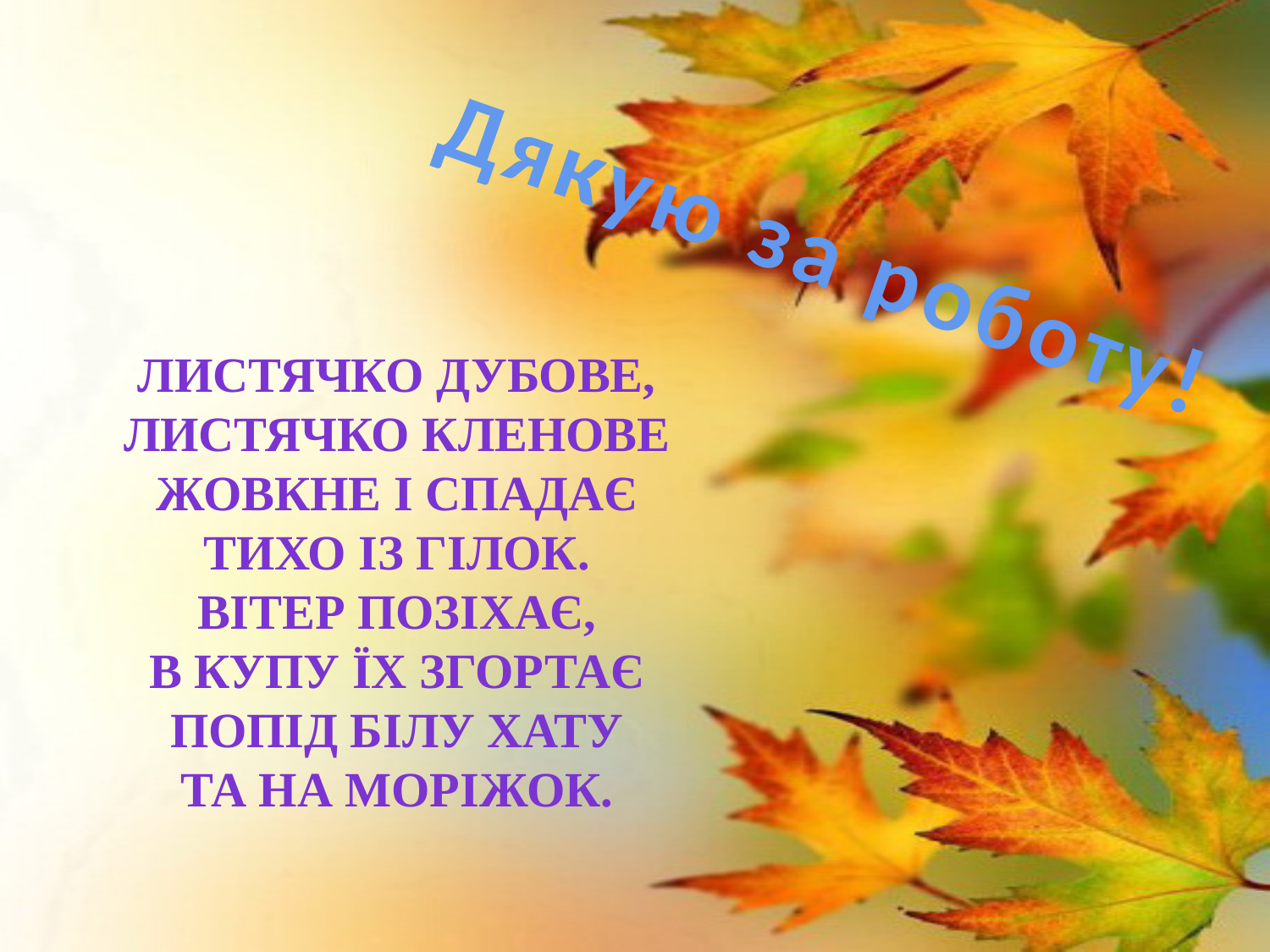

Дякую за роботу!

Листячко дубове,
Листячко кленове
Жовкне і спадає
Тихо із гілок.
Вітер позіхає,
В купу їх згортає
Попід білу хату
Та на моріжок.